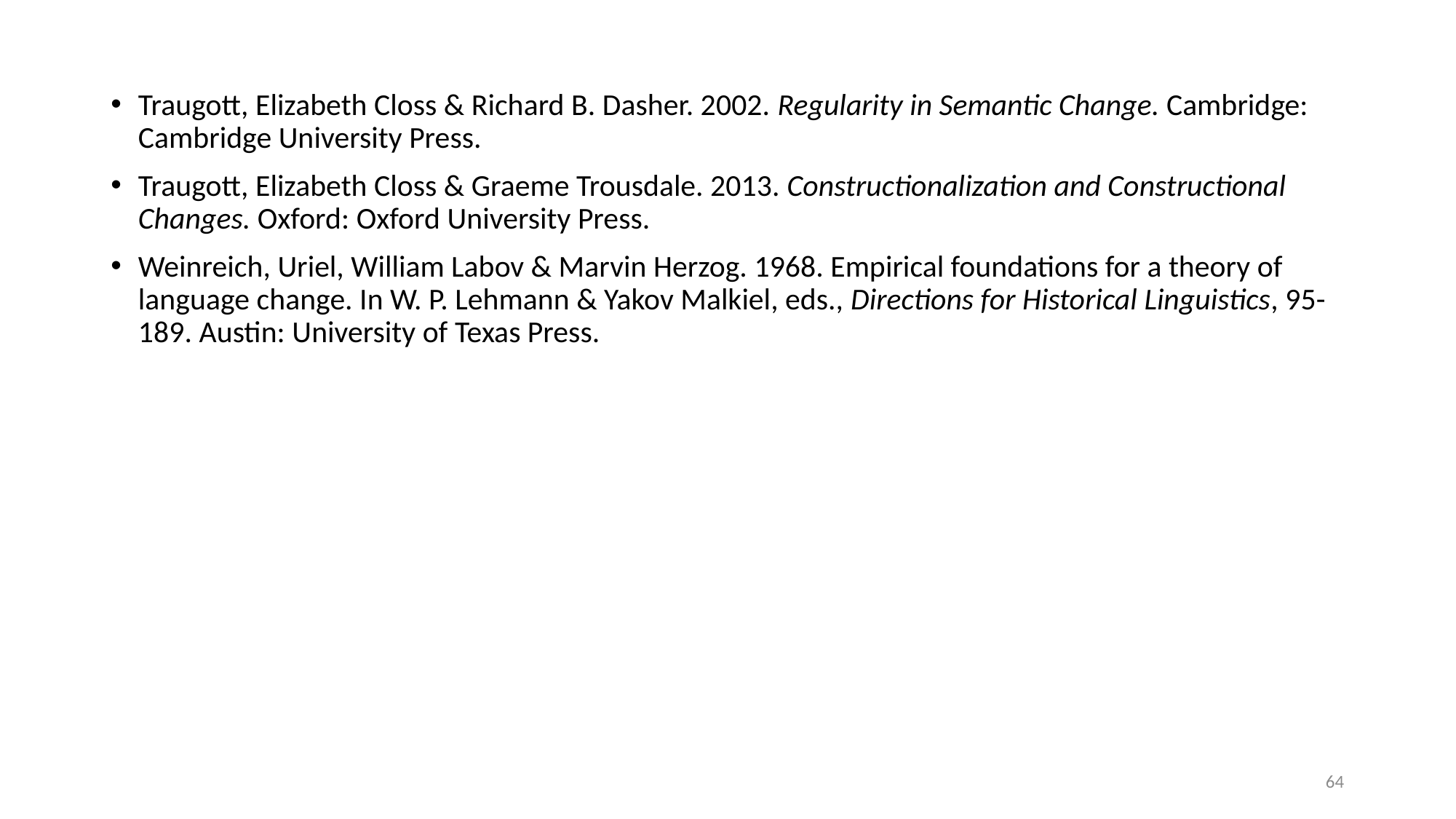

Traugott, Elizabeth Closs & Richard B. Dasher. 2002. Regularity in Semantic Change. Cambridge: Cambridge University Press.
Traugott, Elizabeth Closs & Graeme Trousdale. 2013. Constructionalization and Constructional Changes. Oxford: Oxford University Press.
Weinreich, Uriel, William Labov & Marvin Herzog. 1968. Empirical foundations for a theory of language change. In W. P. Lehmann & Yakov Malkiel, eds., Directions for Historical Linguistics, 95-189. Austin: University of Texas Press.

64